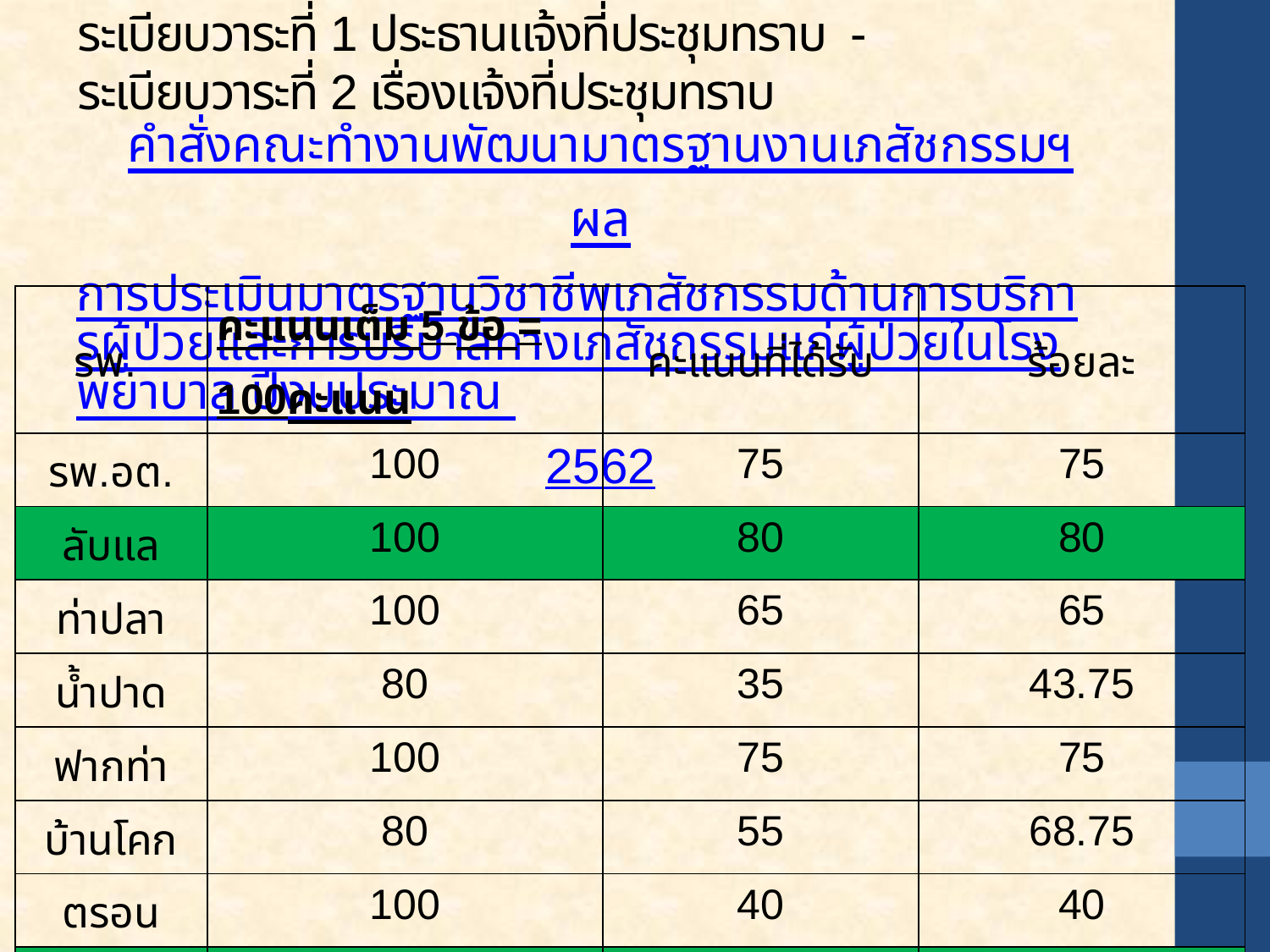

# ระเบียบวาระที่ 1 ประธานแจ้งที่ประชุมทราบ  - ระเบียบวาระที่ 2 เรื่องแจ้งที่ประชุมทราบ
คำสั่งคณะทำงานพัฒนามาตรฐานงานเภสัชกรรมฯ
ผลการประเมินมาตรฐานวิชาชีพเภสัชกรรมด้านการบริการผู้ป่วยและการบริบาลทางเภสัชกรรมแก่ผู้ป่วยในโรงพยาบาล ปีงบประมาณ 2562

| รพ. | คะแนนเต็ม 5 ข้อ = 100คะแนน | คะแนนที่ได้รับ | ร้อยละ |
| --- | --- | --- | --- |
| รพ.อต. | 100 | 75 | 75 |
| ลับแล | 100 | 80 | 80 |
| ท่าปลา | 100 | 65 | 65 |
| น้ำปาด | 80 | 35 | 43.75 |
| ฟากท่า | 100 | 75 | 75 |
| บ้านโคก | 80 | 55 | 68.75 |
| ตรอน | 100 | 40 | 40 |
| ทองแสนขัน | 100 | 95 | 95 |
| พิชัย | 100 | 55 | 55 |
|  |  |  |  |